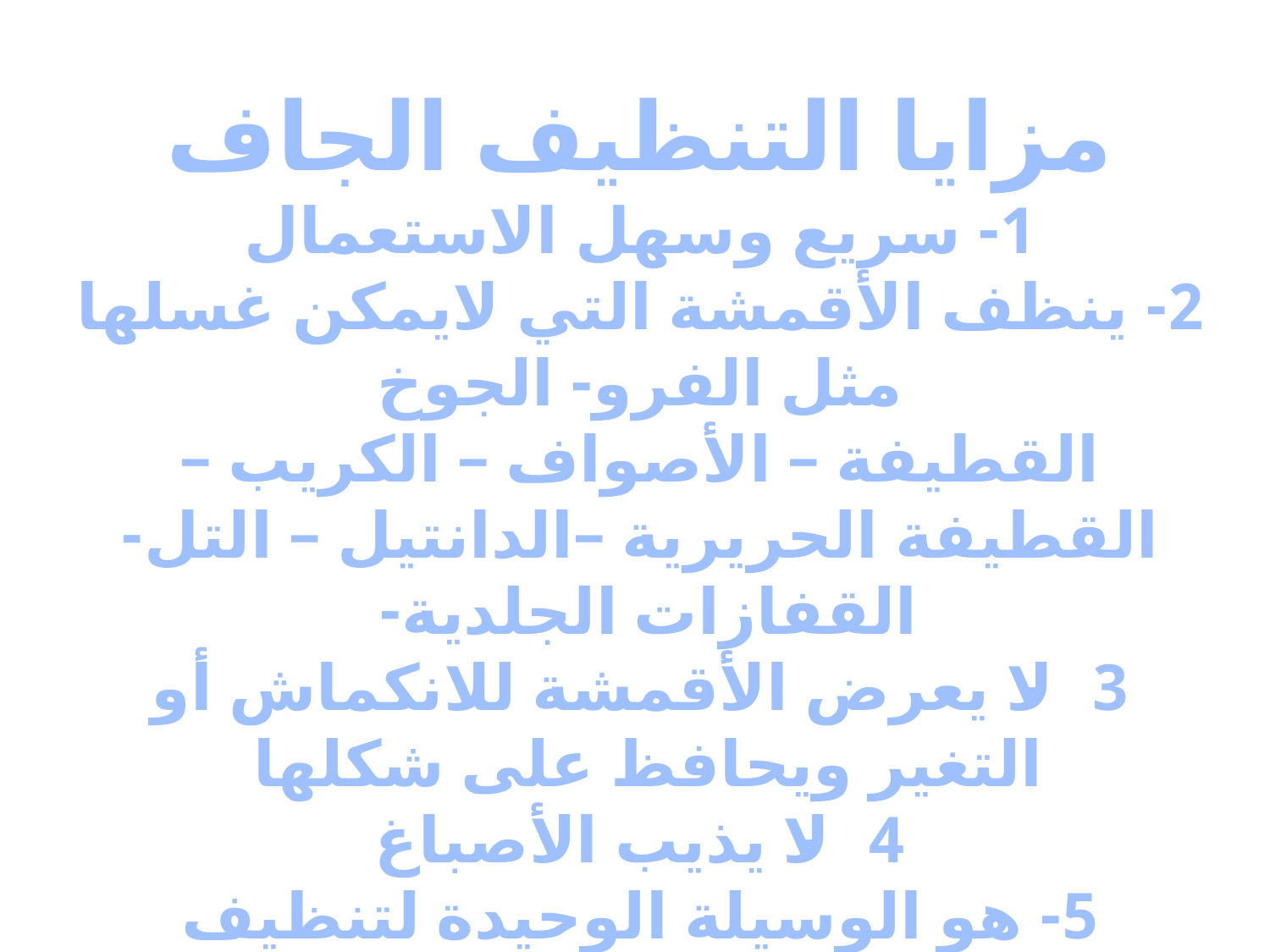

مزايا التنظيف الجاف
1- سريع وسهل الاستعمال
2- ينظف الأقمشة التي لايمكن غسلها مثل الفرو- الجوخ
القطيفة – الأصواف – الكريب – القطيفة الحريرية –الدانتيل – التل- القفازات الجلدية-
3- لا يعرض الأقمشة للانكماش أو التغير ويحافظ على شكلها
4- لا يذيب الأصباغ
5- هو الوسيلة الوحيدة لتنظيف الملابس التي لا يمكن كيها مثل (البليسية )